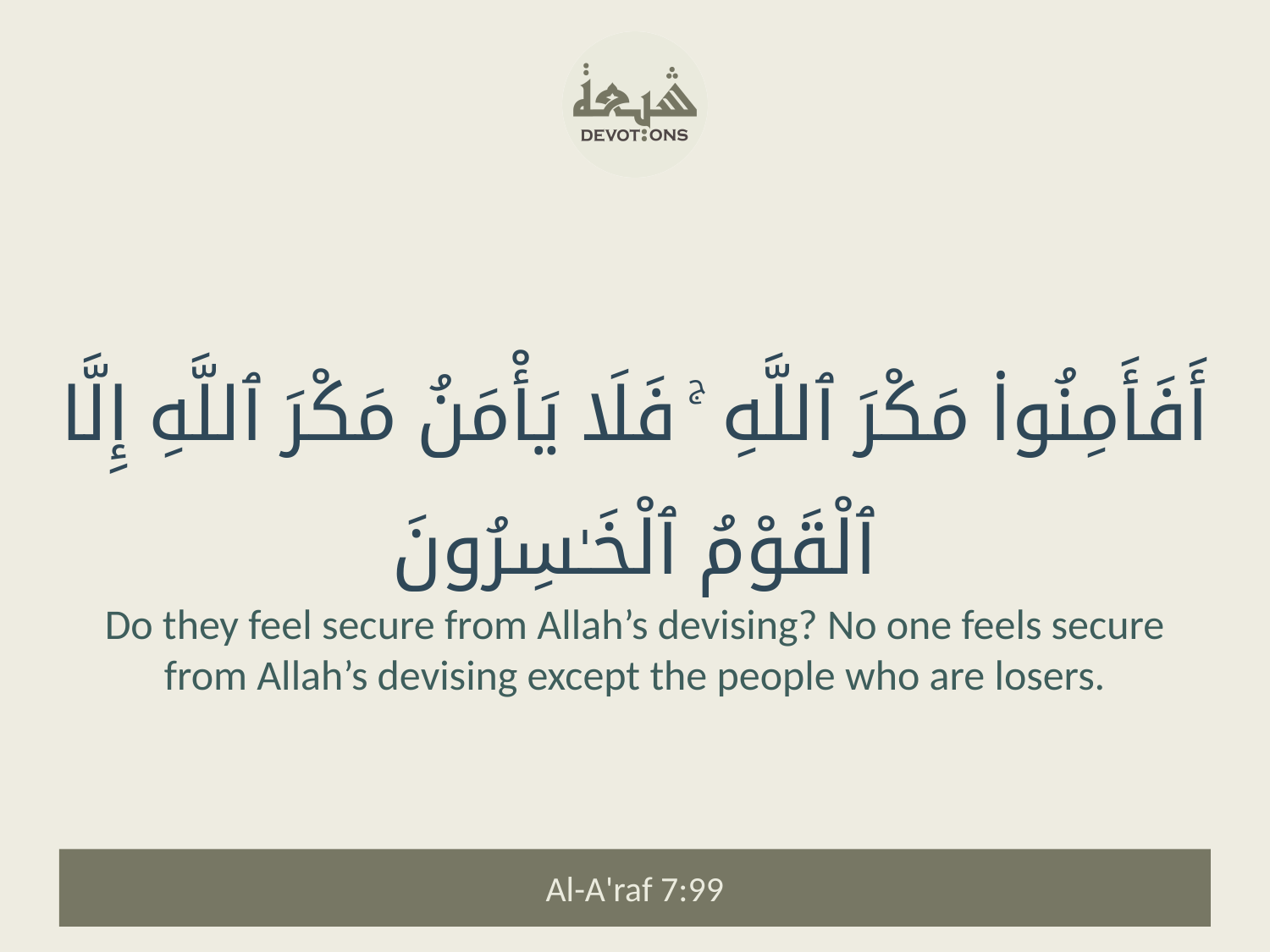

أَفَأَمِنُوا۟ مَكْرَ ٱللَّهِ ۚ فَلَا يَأْمَنُ مَكْرَ ٱللَّهِ إِلَّا ٱلْقَوْمُ ٱلْخَـٰسِرُونَ
Do they feel secure from Allah’s devising? No one feels secure from Allah’s devising except the people who are losers.
Al-A'raf 7:99